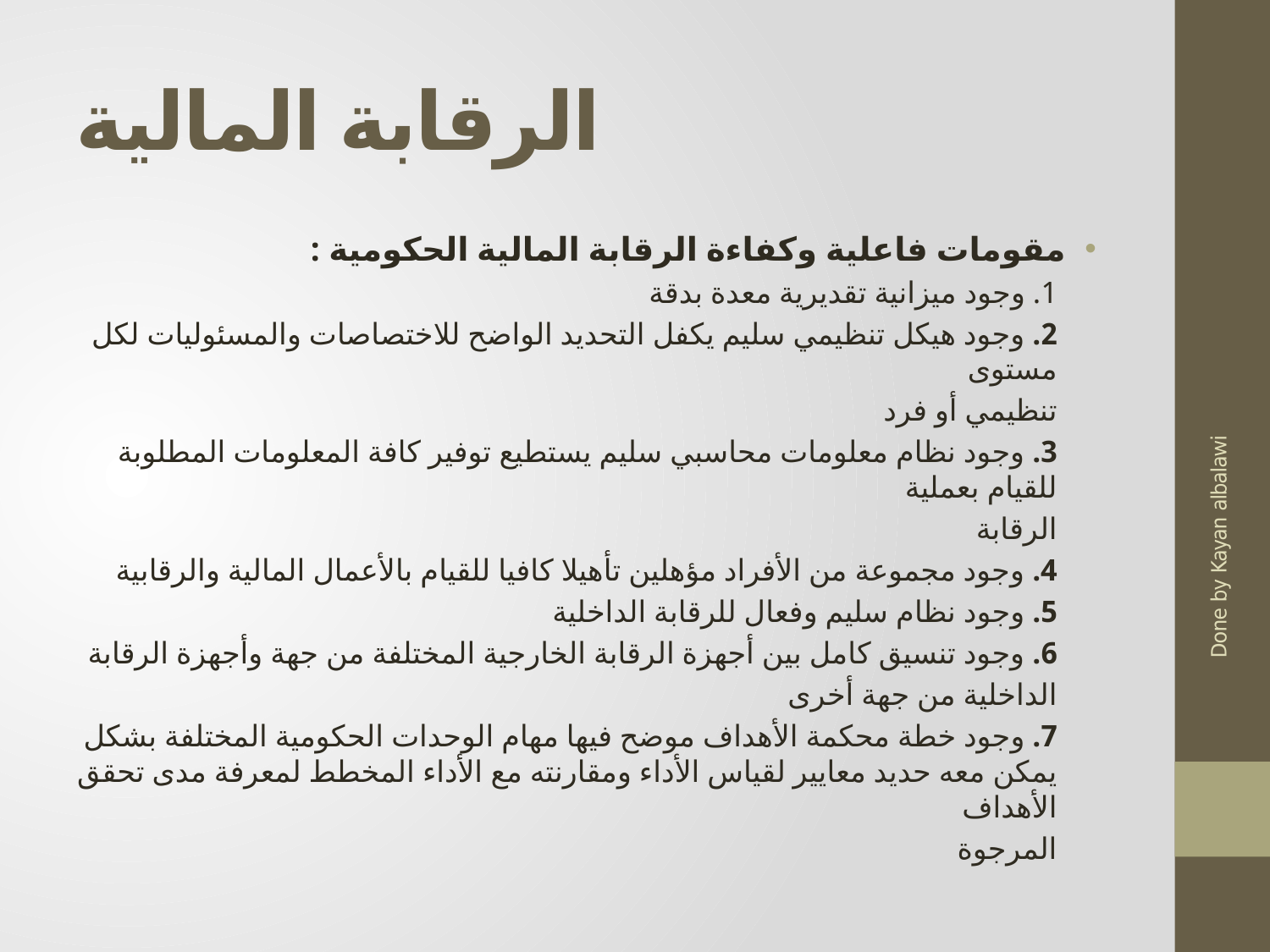

# الرقابة المالية
مقومات فاعلية وكفاءة الرقابة المالية الحكومية :
1. وجود ميزانية تقديرية معدة بدقة
2. وجود هيكل تنظيمي سليم يكفل التحديد الواضح للاختصاصات والمسئوليات لكل مستوى
تنظيمي أو فرد
3. وجود نظام معلومات محاسبي سليم يستطيع توفير كافة المعلومات المطلوبة للقيام بعملية
الرقابة
4. وجود مجموعة من الأفراد مؤهلين تأهيلا كافيا للقيام بالأعمال المالية والرقابية
5. وجود نظام سليم وفعال للرقابة الداخلية
6. وجود تنسيق كامل بين أجهزة الرقابة الخارجية المختلفة من جهة وأجهزة الرقابة
الداخلية من جهة أخرى
7. وجود خطة محكمة الأهداف موضح فيها مهام الوحدات الحكومية المختلفة بشكل يمكن معه حديد معايير لقياس الأداء ومقارنته مع الأداء المخطط لمعرفة مدى تحقق الأهداف
المرجوة
Done by Kayan albalawi